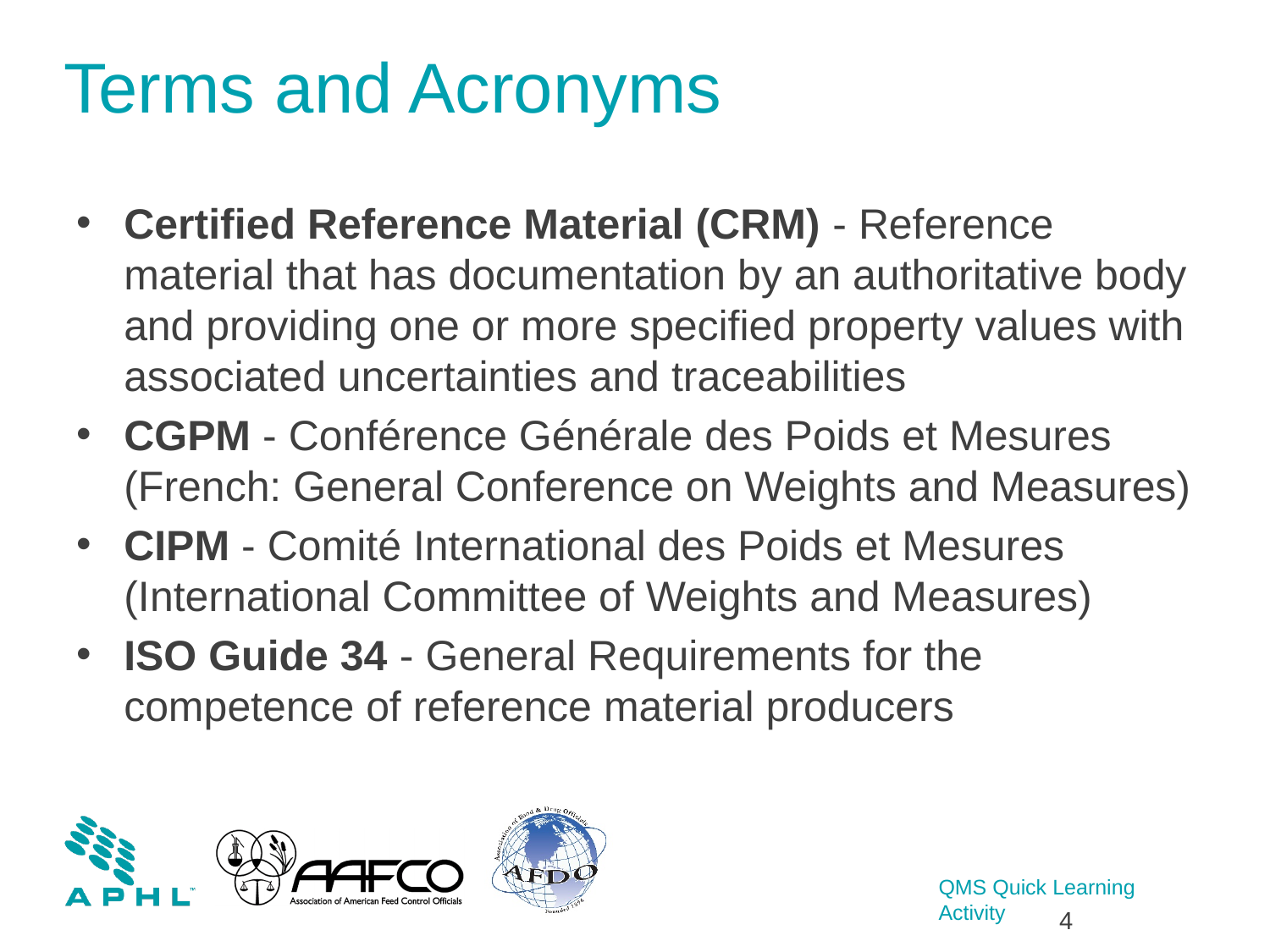

# Terms and Acronyms
Certified Reference Material (CRM) - Reference material that has documentation by an authoritative body and providing one or more specified property values with associated uncertainties and traceabilities
CGPM - Conférence Générale des Poids et Mesures (French: General Conference on Weights and Measures)
CIPM - Comité International des Poids et Mesures (International Committee of Weights and Measures)
ISO Guide 34 - General Requirements for the competence of reference material producers